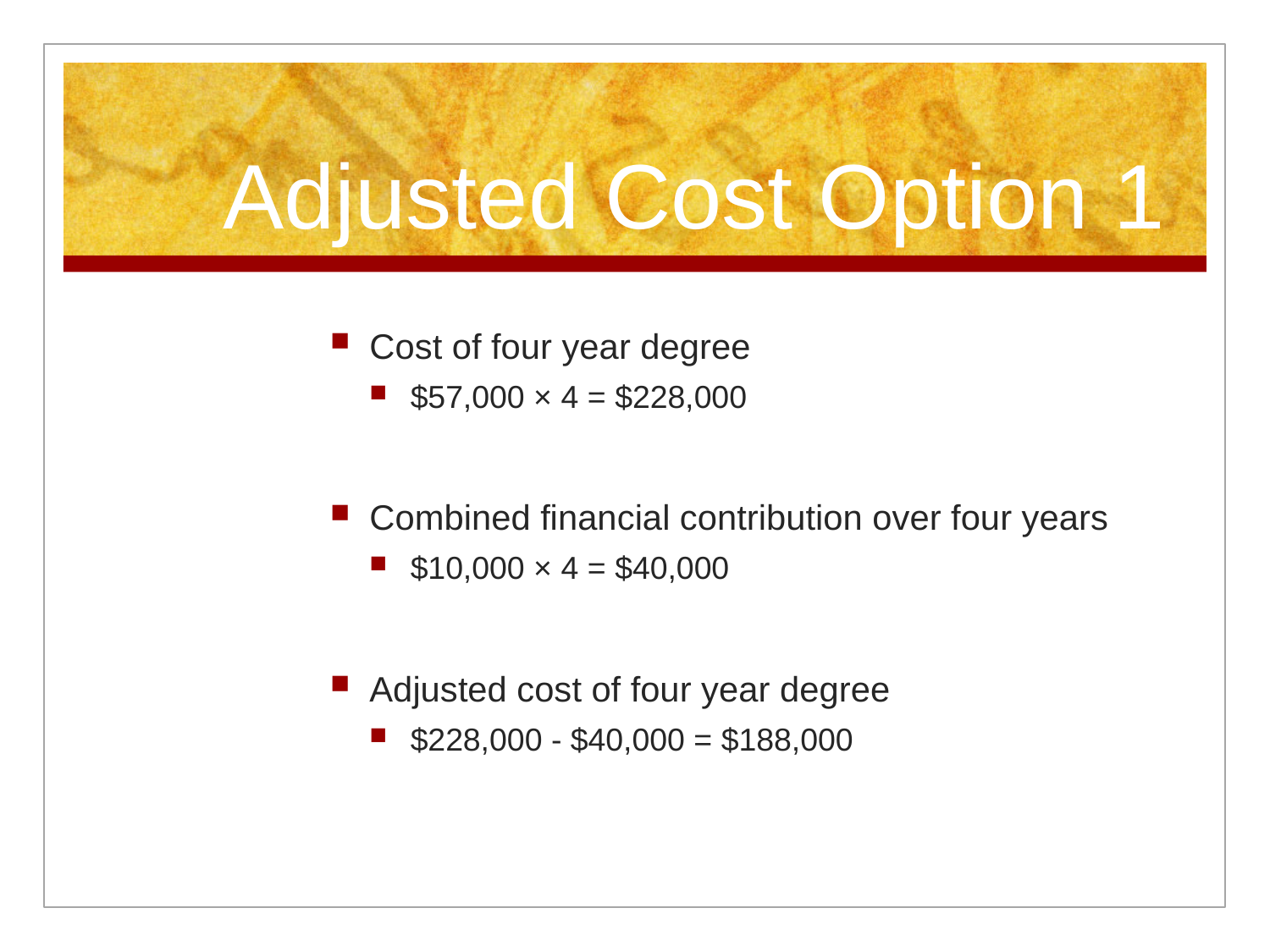

# Adjusted Cost Option 1
Cost of four year degree
$57,000 × 4 = $228,000

Combined financial contribution over four years
$10,000 × 4 = $40,000

Adjusted cost of four year degree
$228,000 - $40,000 = $188,000